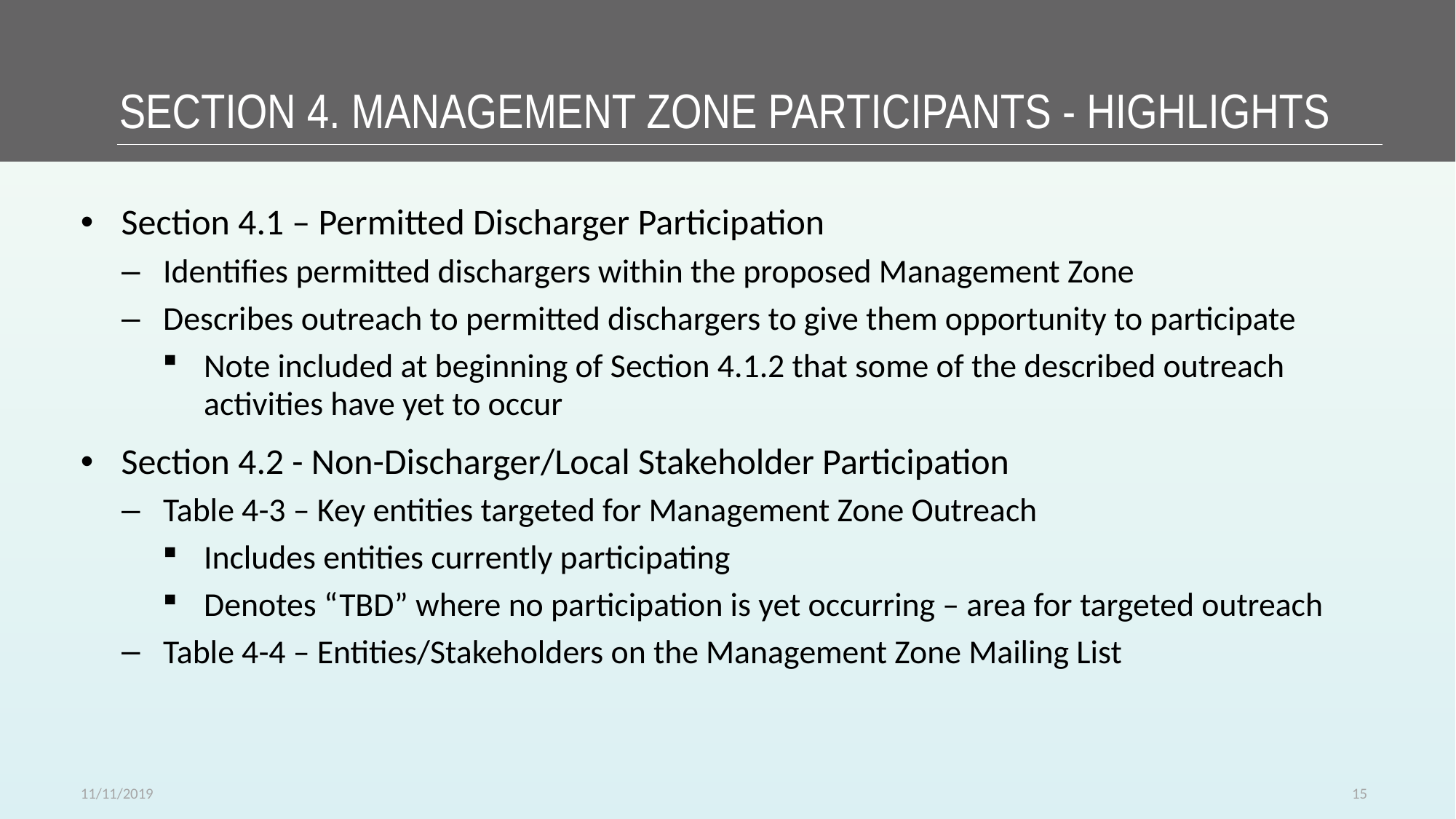

Section 4. Management Zone Participants - Highlights
Section 4.1 – Permitted Discharger Participation
Identifies permitted dischargers within the proposed Management Zone
Describes outreach to permitted dischargers to give them opportunity to participate
Note included at beginning of Section 4.1.2 that some of the described outreach activities have yet to occur
Section 4.2 - Non-Discharger/Local Stakeholder Participation
Table 4-3 – Key entities targeted for Management Zone Outreach
Includes entities currently participating
Denotes “TBD” where no participation is yet occurring – area for targeted outreach
Table 4-4 – Entities/Stakeholders on the Management Zone Mailing List

15
11/11/2019